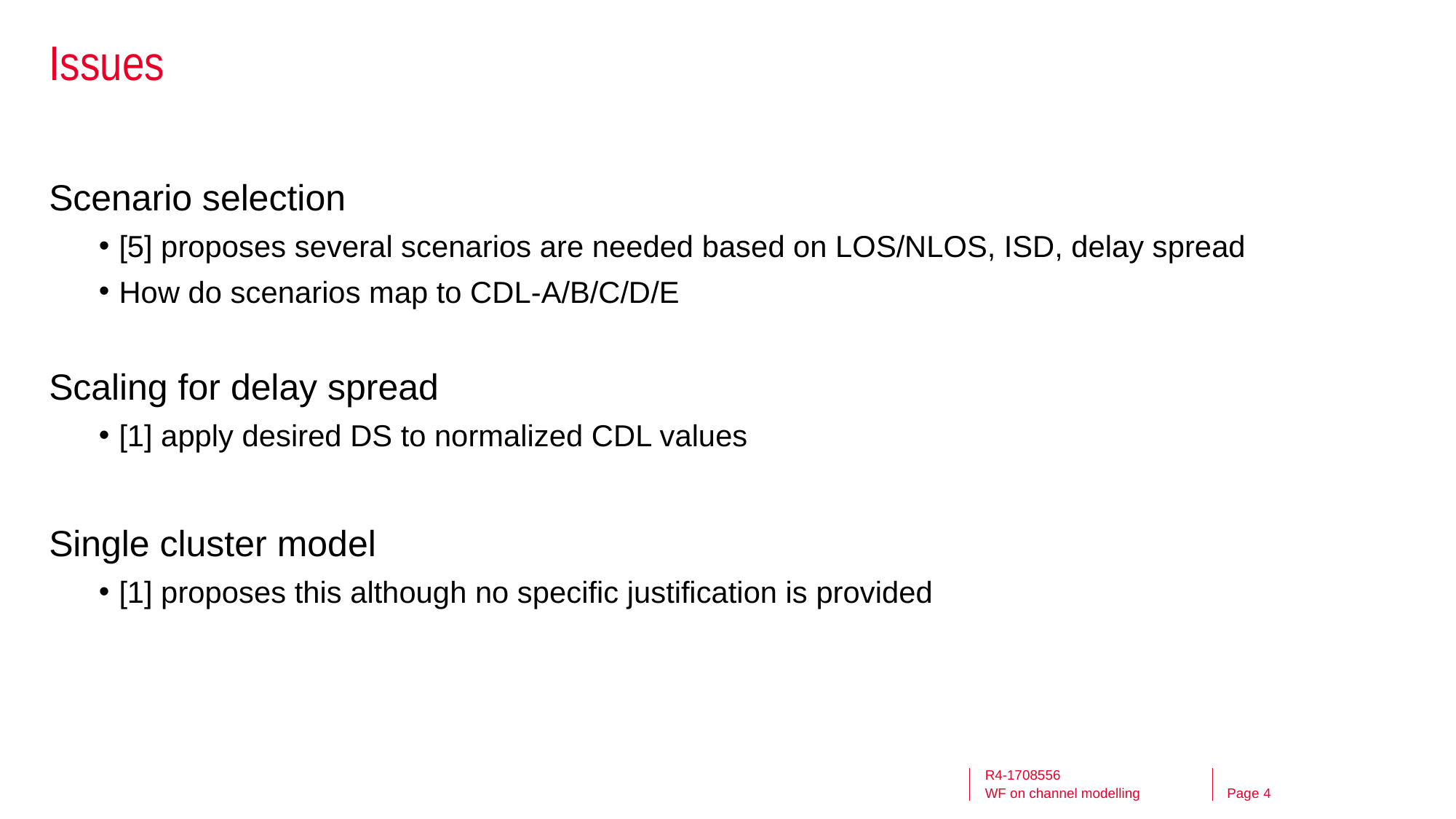

# Issues
Scenario selection
[5] proposes several scenarios are needed based on LOS/NLOS, ISD, delay spread
How do scenarios map to CDL-A/B/C/D/E

Scaling for delay spread
[1] apply desired DS to normalized CDL values

Single cluster model
[1] proposes this although no specific justification is provided
R4-1708556
WF on channel modelling
4